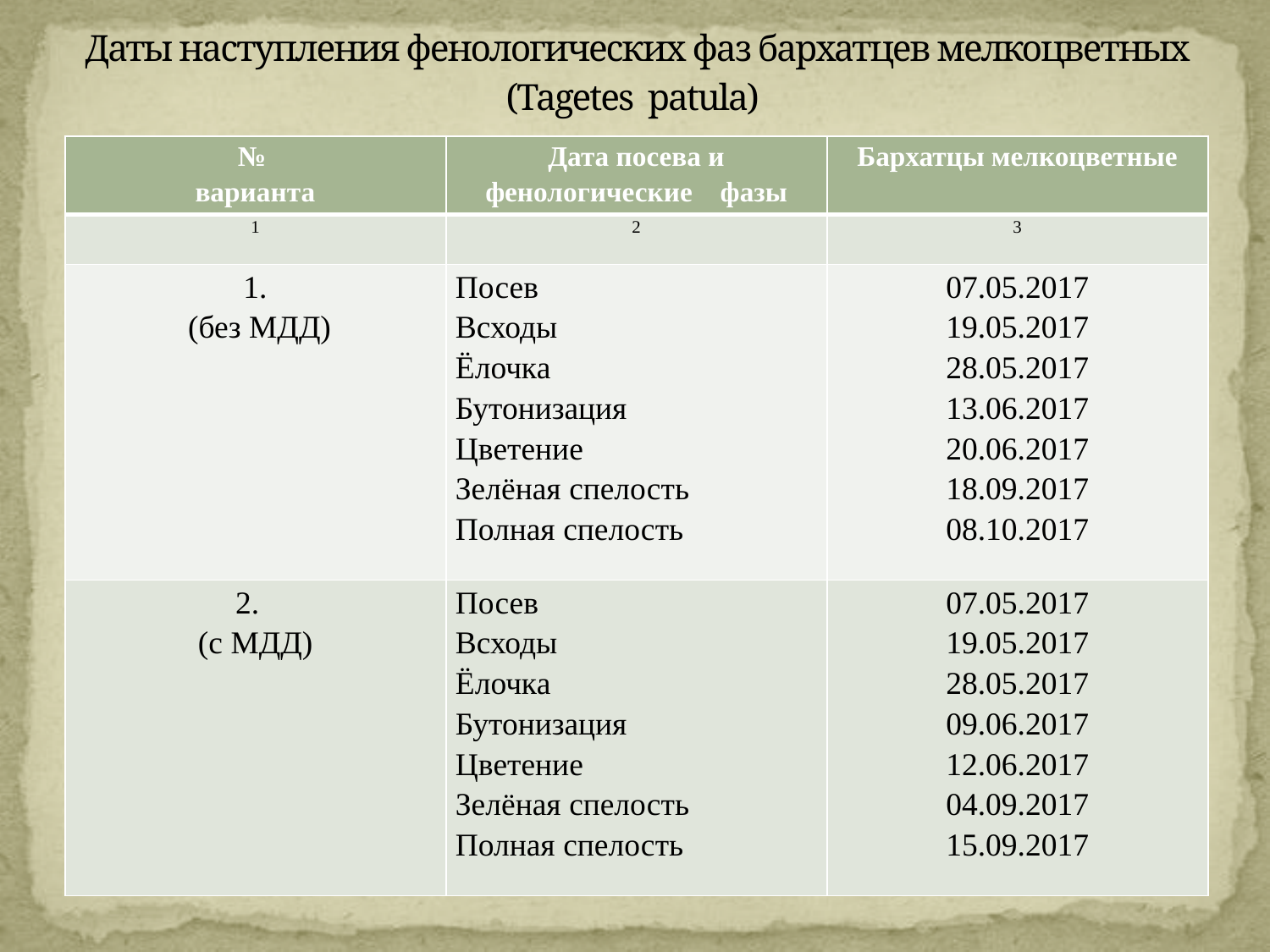

# Даты наступления фенологических фаз бархатцев мелкоцветных (Tagetes  patula)
| № варианта | Дата посева и фенологические фазы | Бархатцы мелкоцветные |
| --- | --- | --- |
| 1 | 2 | 3 |
| 1. (без МДД) | Посев Всходы Ёлочка Бутонизация Цветение Зелёная спелость Полная спелость | 07.05.2017 19.05.2017 28.05.2017 13.06.2017 20.06.2017 18.09.2017 08.10.2017 |
| 2. (с МДД) | Посев Всходы Ёлочка Бутонизация Цветение Зелёная спелость Полная спелость | 07.05.2017 19.05.2017 28.05.2017 09.06.2017 12.06.2017 04.09.2017 15.09.2017 |